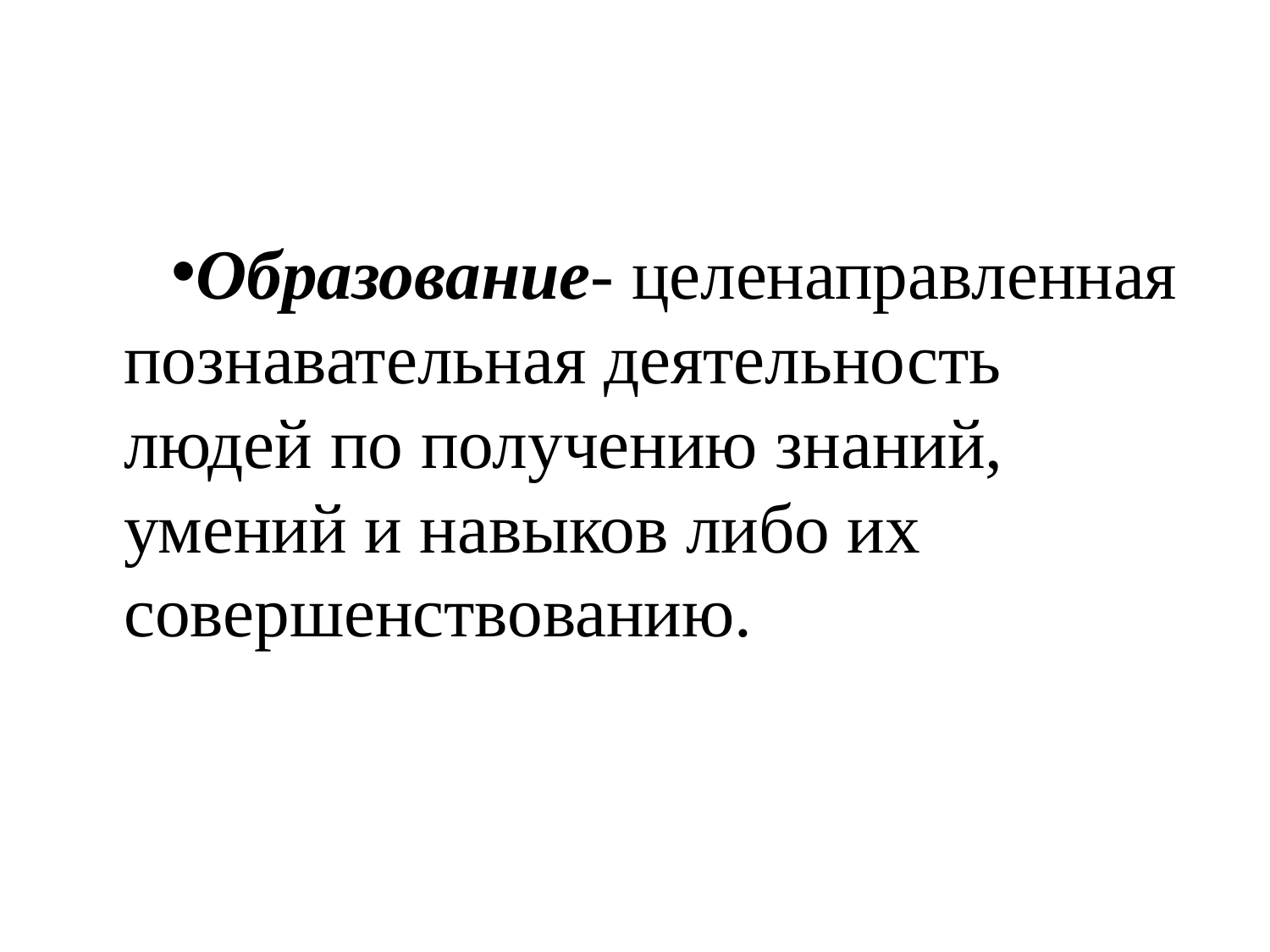

#
Образование- целенаправленная познавательная деятельность людей по получению знаний, умений и навыков либо их совершенствованию.